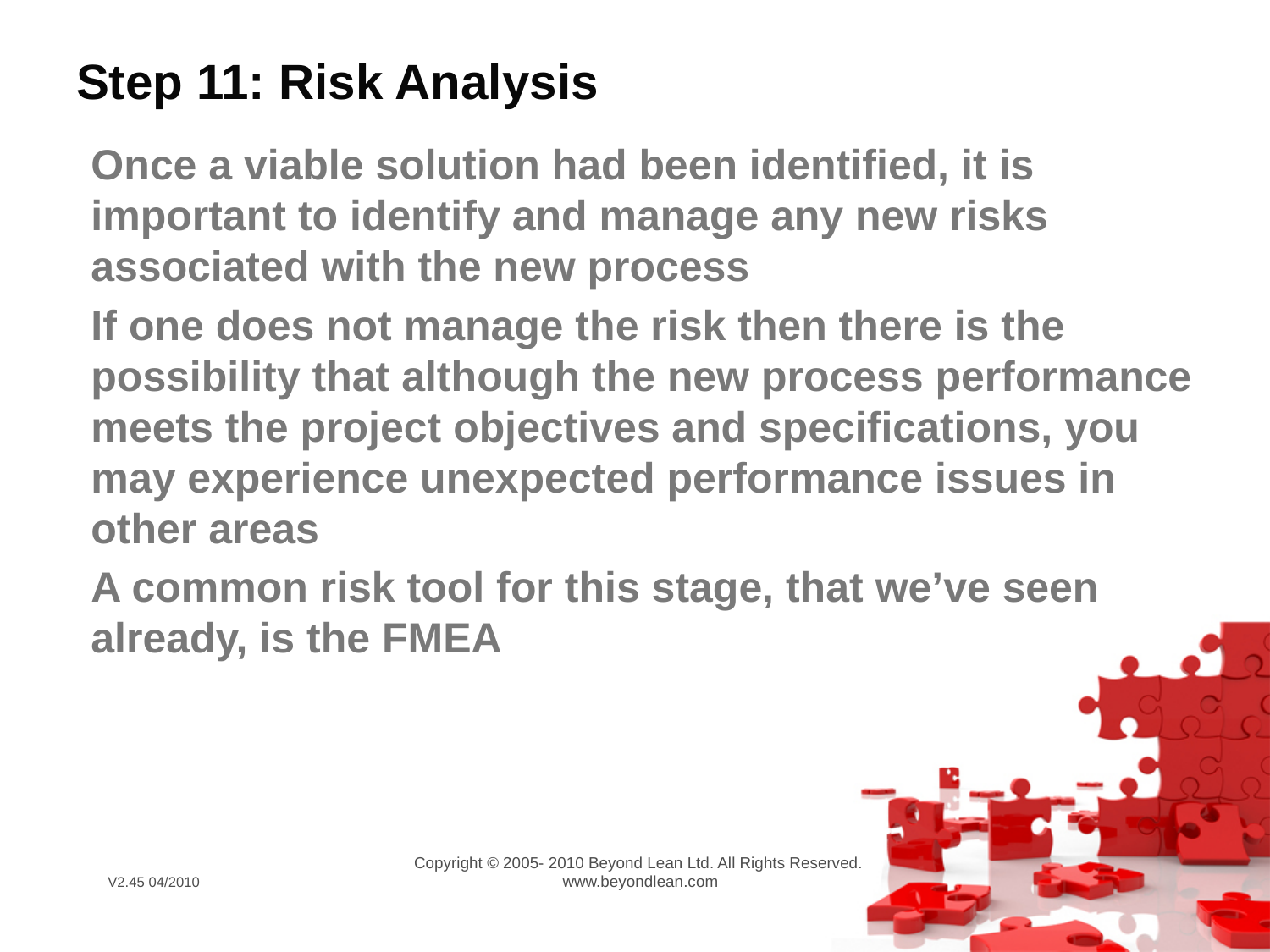

# Step 11: Risk Analysis
Once a viable solution had been identified, it is important to identify and manage any new risks associated with the new process
If one does not manage the risk then there is the possibility that although the new process performance meets the project objectives and specifications, you may experience unexpected performance issues in other areas
A common risk tool for this stage, that we’ve seen already, is the FMEA